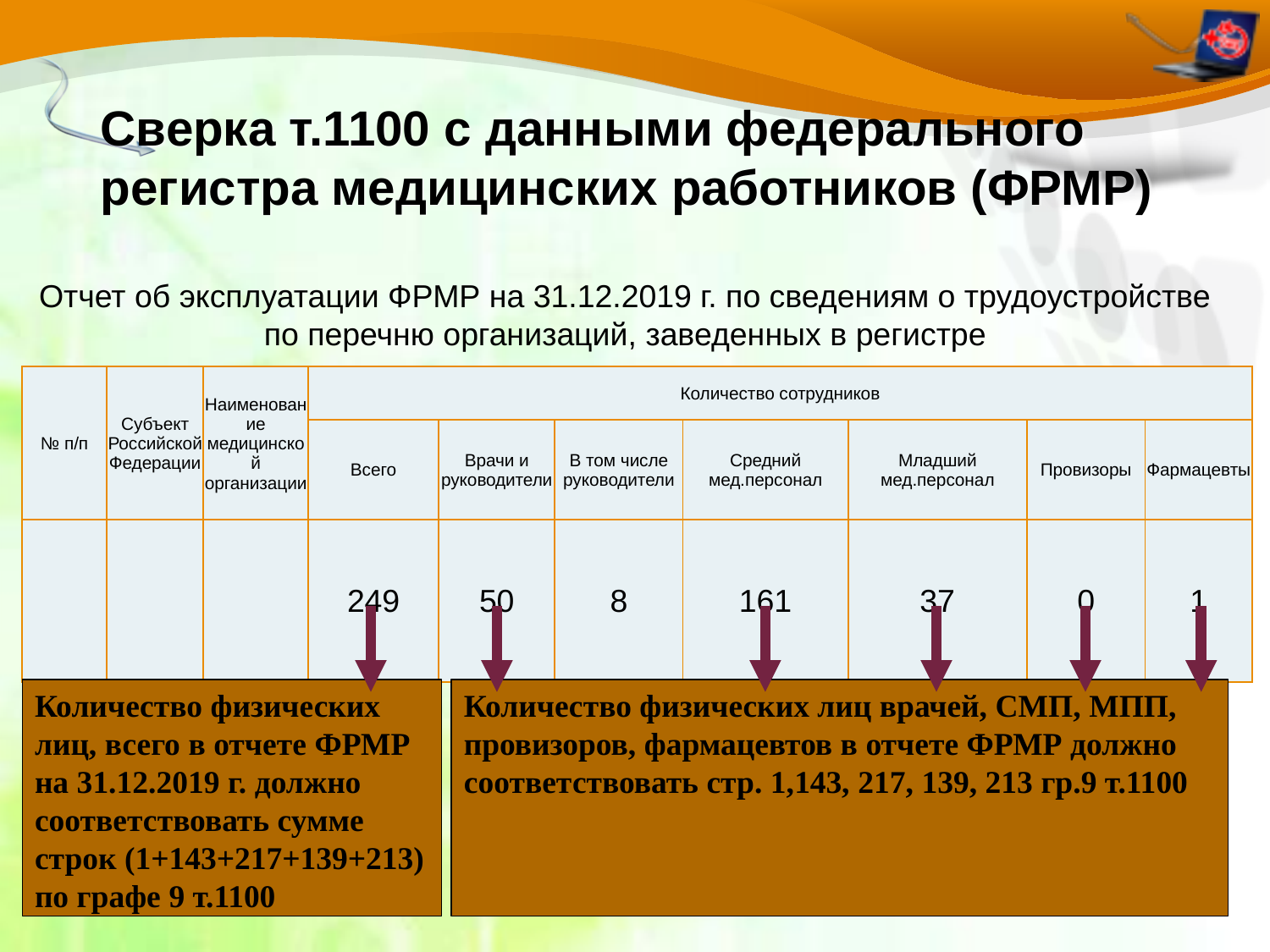

# Сверка т.1100 с данными федерального регистра медицинских работников (ФРМР)
Отчет об эксплуатации ФРМР на 31.12.2019 г. по сведениям о трудоустройстве по перечню организаций, заведенных в регистре
| № п/п | Субъект Российской Федерации | Наименование медицинской организации | Количество сотрудников |  |  |  |  |  |  |
| --- | --- | --- | --- | --- | --- | --- | --- | --- | --- |
|  |  |  | Всего | Врачи и руководители | В том числе руководители | Средний мед.персонал | Младший мед.персонал | Провизоры | Фармацевты |
|  |  |  | 249 | 50 | 8 | 161 | 37 | 0 | 1 |
Количество физических лиц, всего в отчете ФРМР на 31.12.2019 г. должно соответствовать сумме строк (1+143+217+139+213) по графе 9 т.1100
Количество физических лиц врачей, СМП, МПП, провизоров, фармацевтов в отчете ФРМР должно соответствовать стр. 1,143, 217, 139, 213 гр.9 т.1100